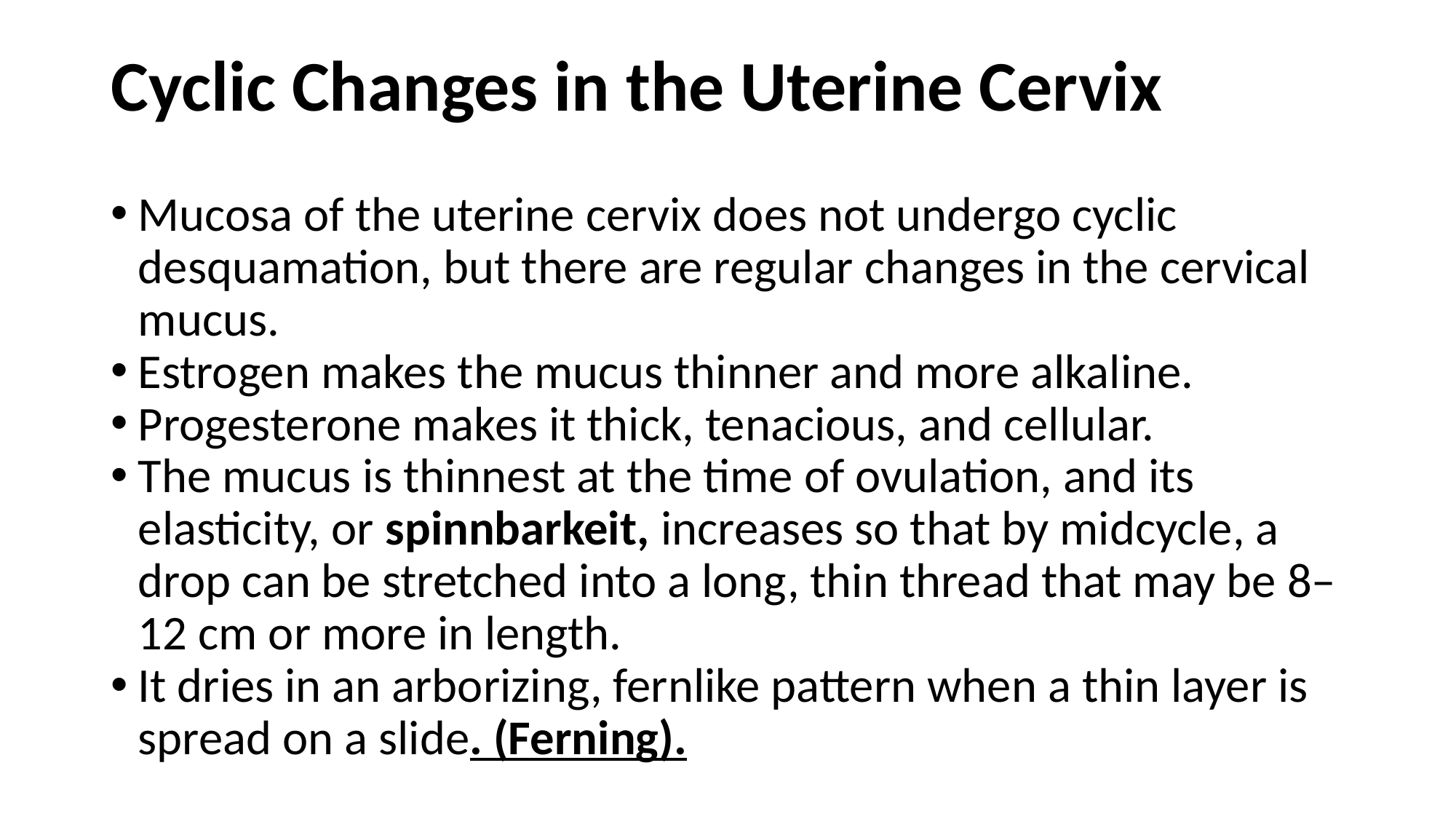

# Cyclic Changes in the Uterine Cervix
Mucosa of the uterine cervix does not undergo cyclic desquamation, but there are regular changes in the cervical mucus.
Estrogen makes the mucus thinner and more alkaline.
Progesterone makes it thick, tenacious, and cellular.
The mucus is thinnest at the time of ovulation, and its elasticity, or spinnbarkeit, increases so that by midcycle, a drop can be stretched into a long, thin thread that may be 8–12 cm or more in length.
It dries in an arborizing, fernlike pattern when a thin layer is spread on a slide. (Ferning).